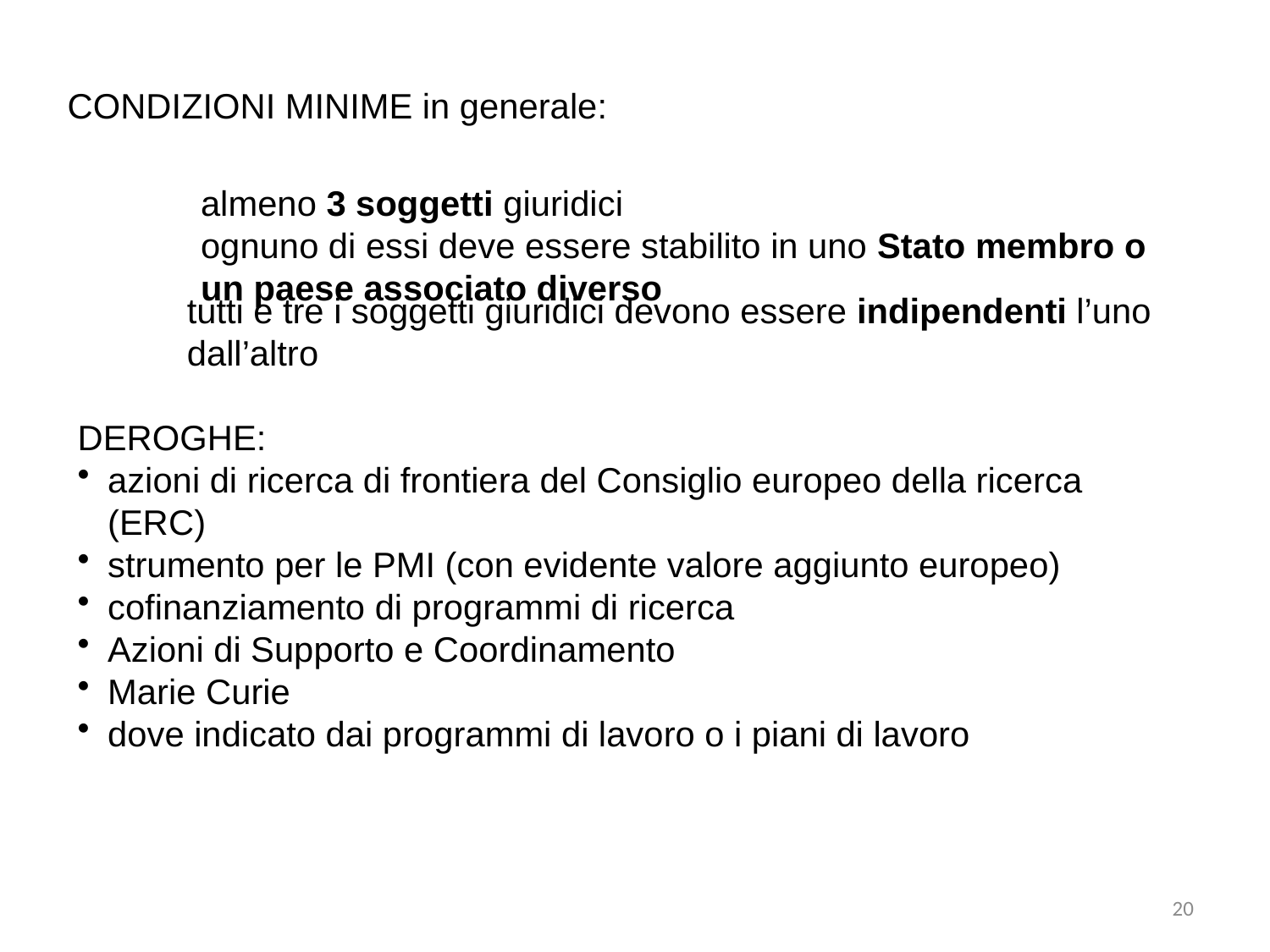

CONDIZIONI MINIME in generale:

	almeno 3 soggetti giuridici
	ognuno di essi deve essere stabilito in uno Stato membro o 	un paese associato diverso
	tutti e tre i soggetti giuridici devono essere indipendenti l’uno 	dall’altro

DEROGHE:
azioni di ricerca di frontiera del Consiglio europeo della ricerca (ERC)
strumento per le PMI (con evidente valore aggiunto europeo)
cofinanziamento di programmi di ricerca
Azioni di Supporto e Coordinamento
Marie Curie
dove indicato dai programmi di lavoro o i piani di lavoro
20